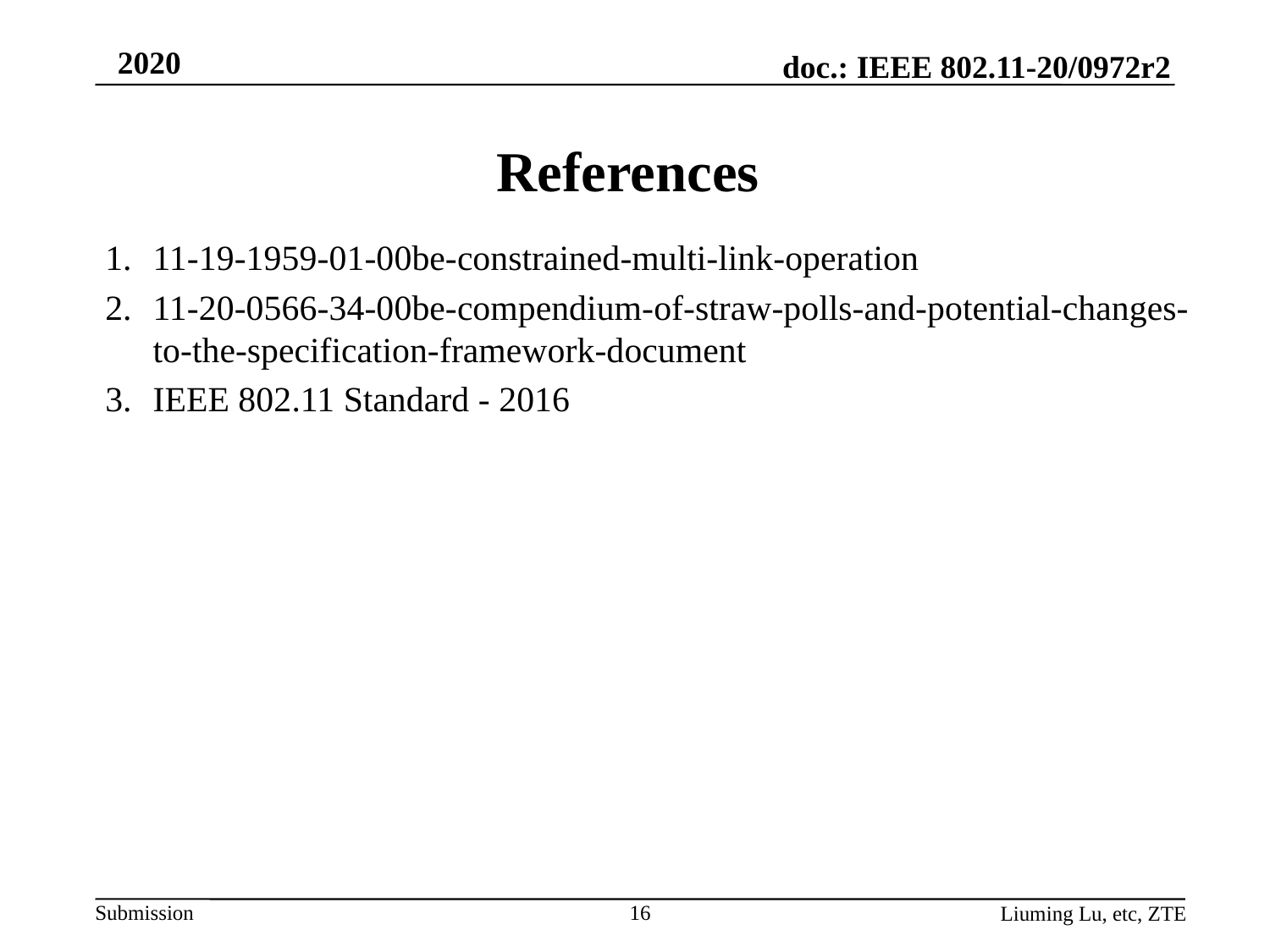

# References
11-19-1959-01-00be-constrained-multi-link-operation
11-20-0566-34-00be-compendium-of-straw-polls-and-potential-changes-to-the-specification-framework-document
IEEE 802.11 Standard - 2016

16
Liuming Lu, etc, ZTE